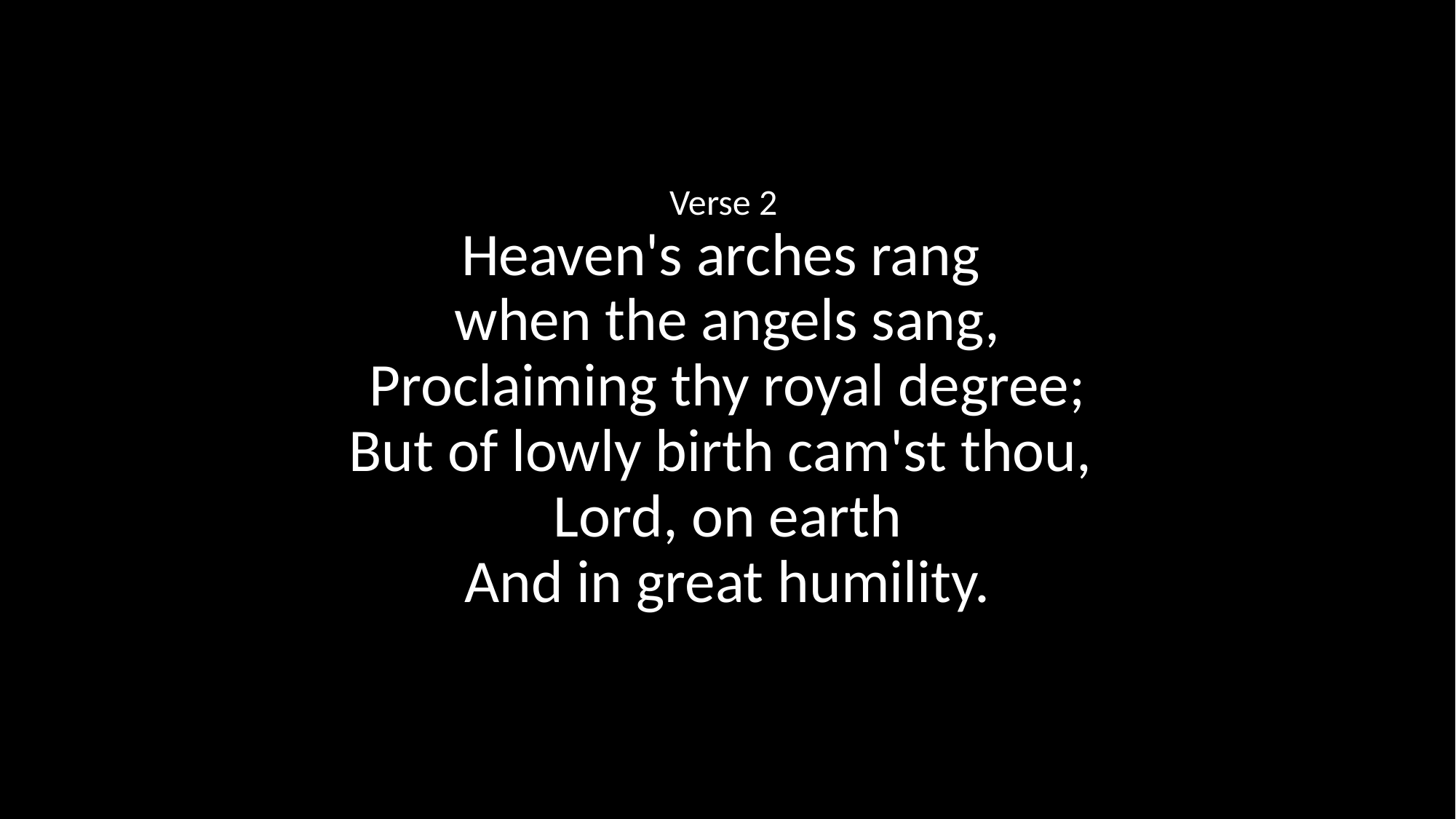

# Verse 2 Heaven's arches rang when the angels sang, Proclaiming thy royal degree; But of lowly birth cam'st thou, Lord, on earth And in great humility.